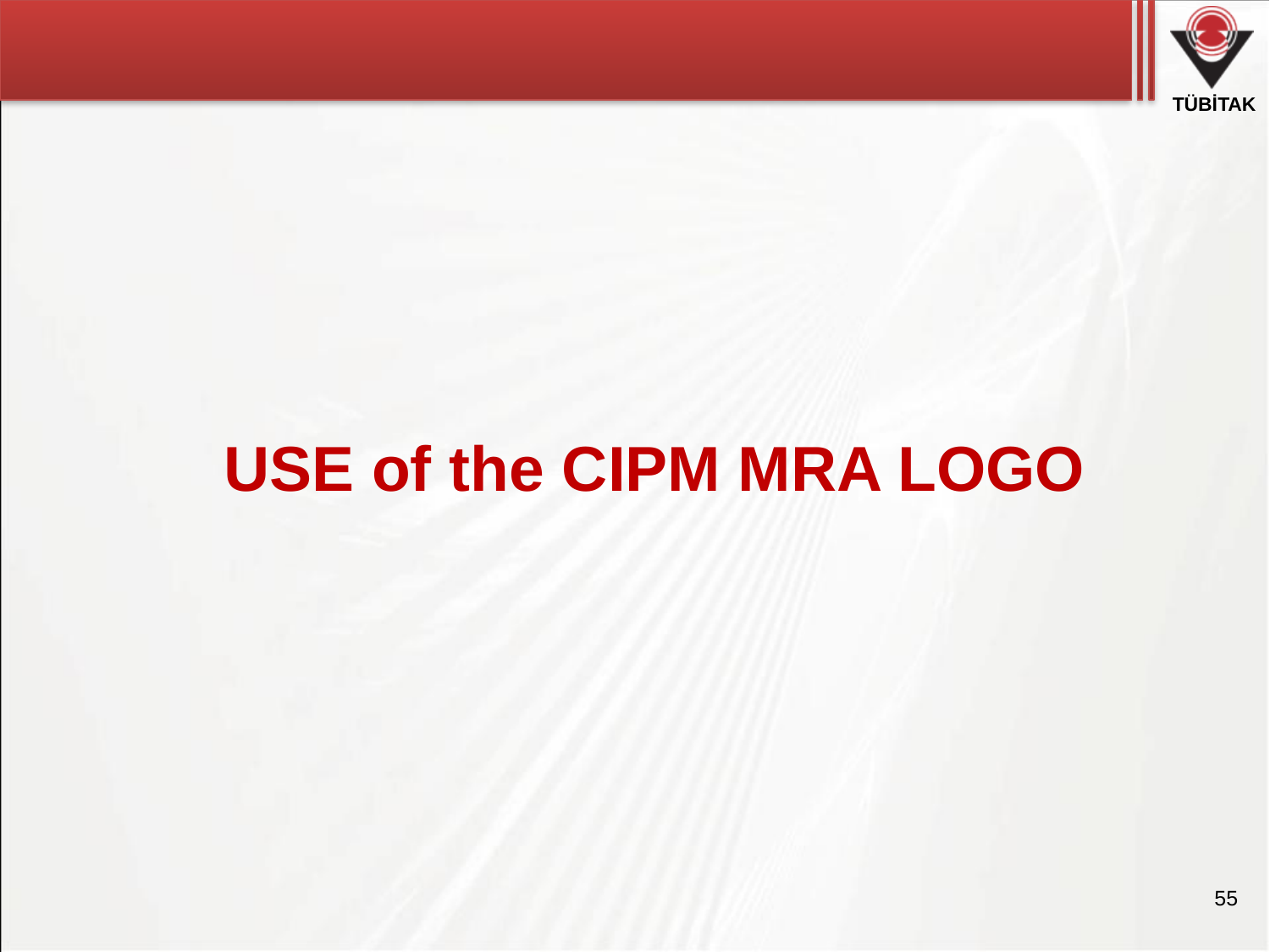

USE of the CIPM MRA LOGO
55